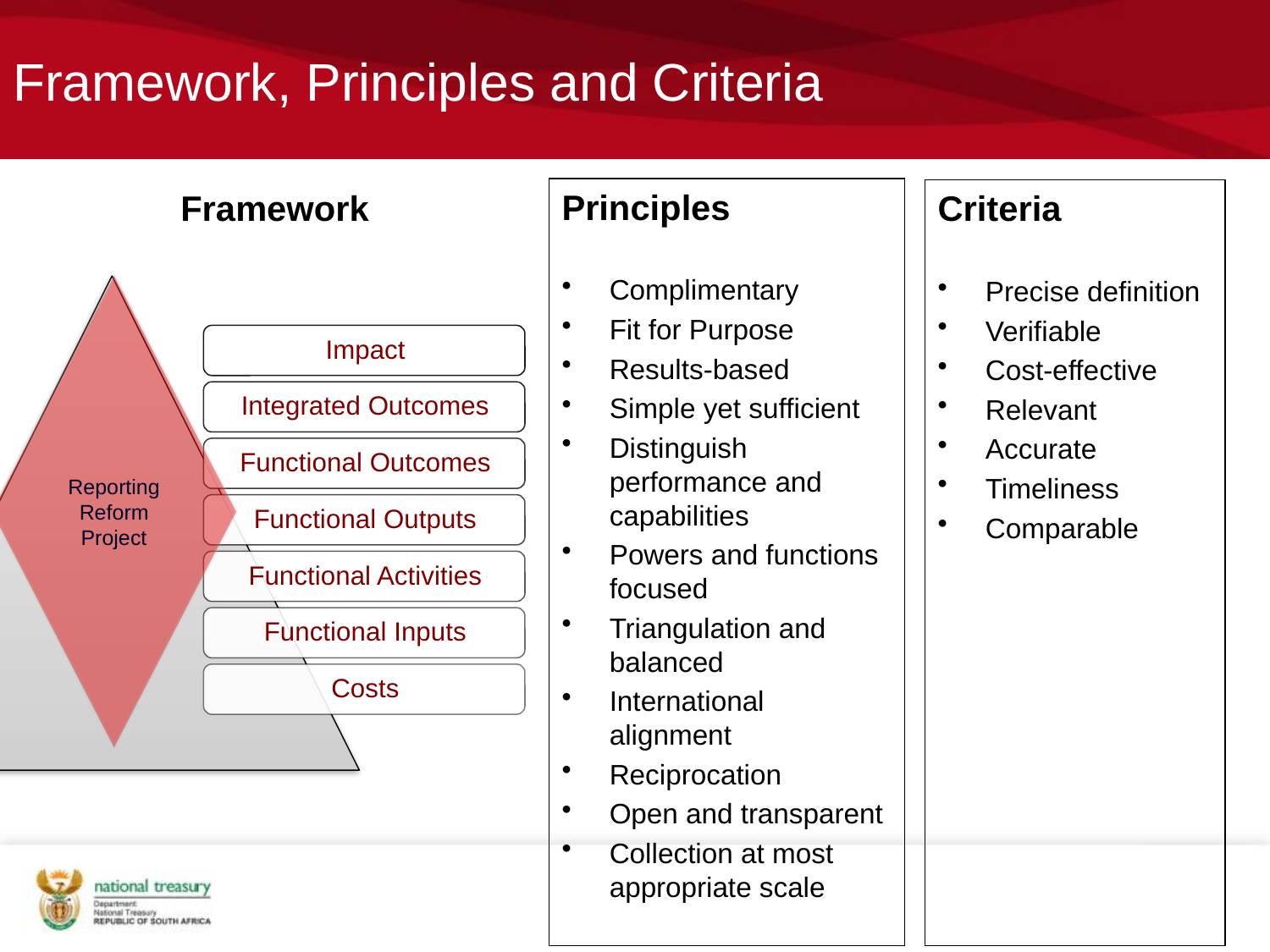

# Framework, Principles and Criteria
Principles

Complimentary
Fit for Purpose
Results-based
Simple yet sufficient
Distinguish performance and capabilities
Powers and functions focused
Triangulation and balanced
International alignment
Reciprocation
Open and transparent
Collection at most appropriate scale
Criteria

Precise definition
Verifiable
Cost-effective
Relevant
Accurate
Timeliness
Comparable
Framework
Impact
Integrated Outcomes
Functional Outcomes
Functional Outputs
Functional Activities
Functional Inputs
Costs
Reporting Reform Project